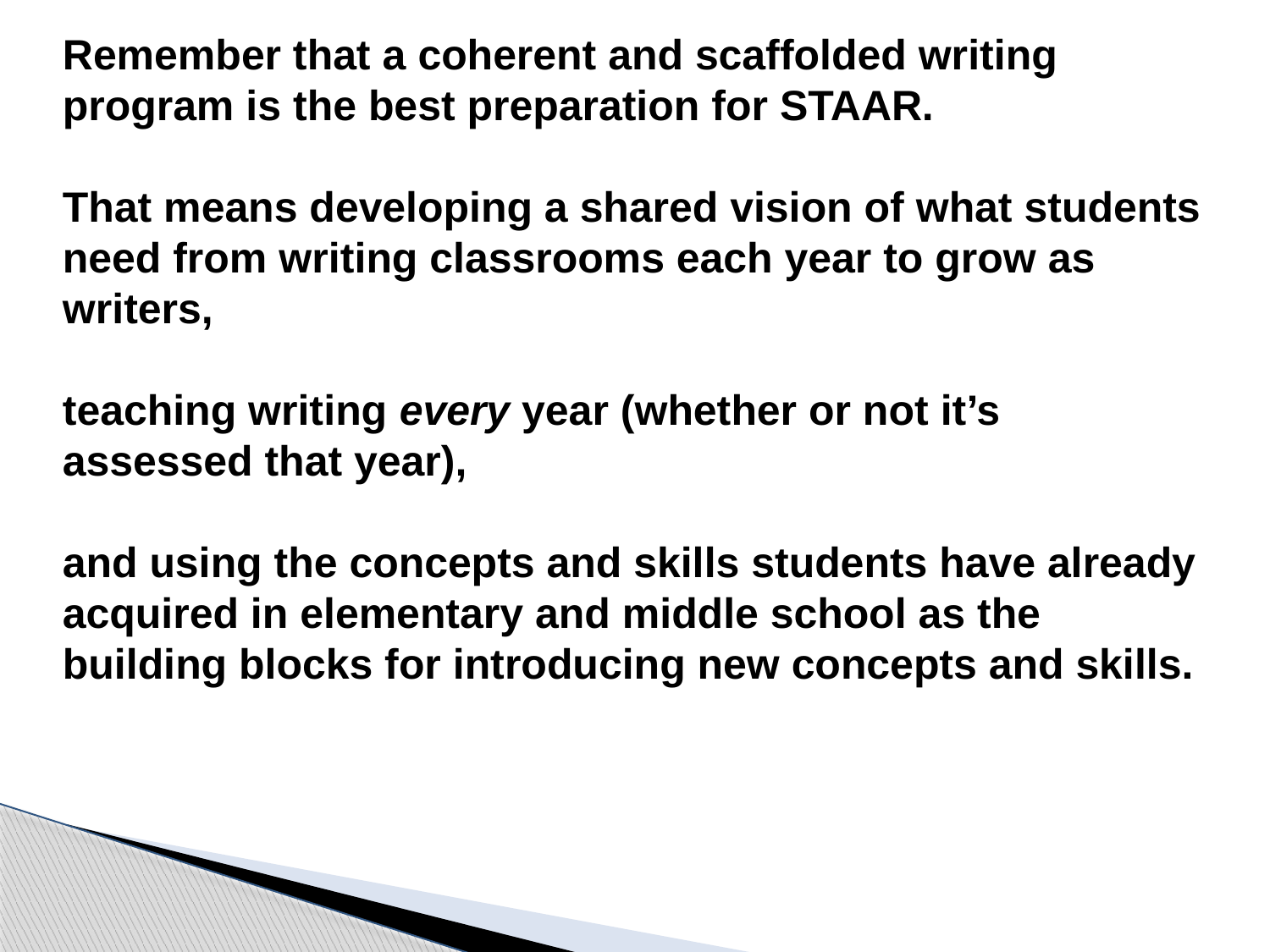

Remember that a coherent and scaffolded writing program is the best preparation for STAAR.

That means developing a shared vision of what students need from writing classrooms each year to grow as writers,

teaching writing every year (whether or not it’s assessed that year),

and using the concepts and skills students have already acquired in elementary and middle school as the building blocks for introducing new concepts and skills.